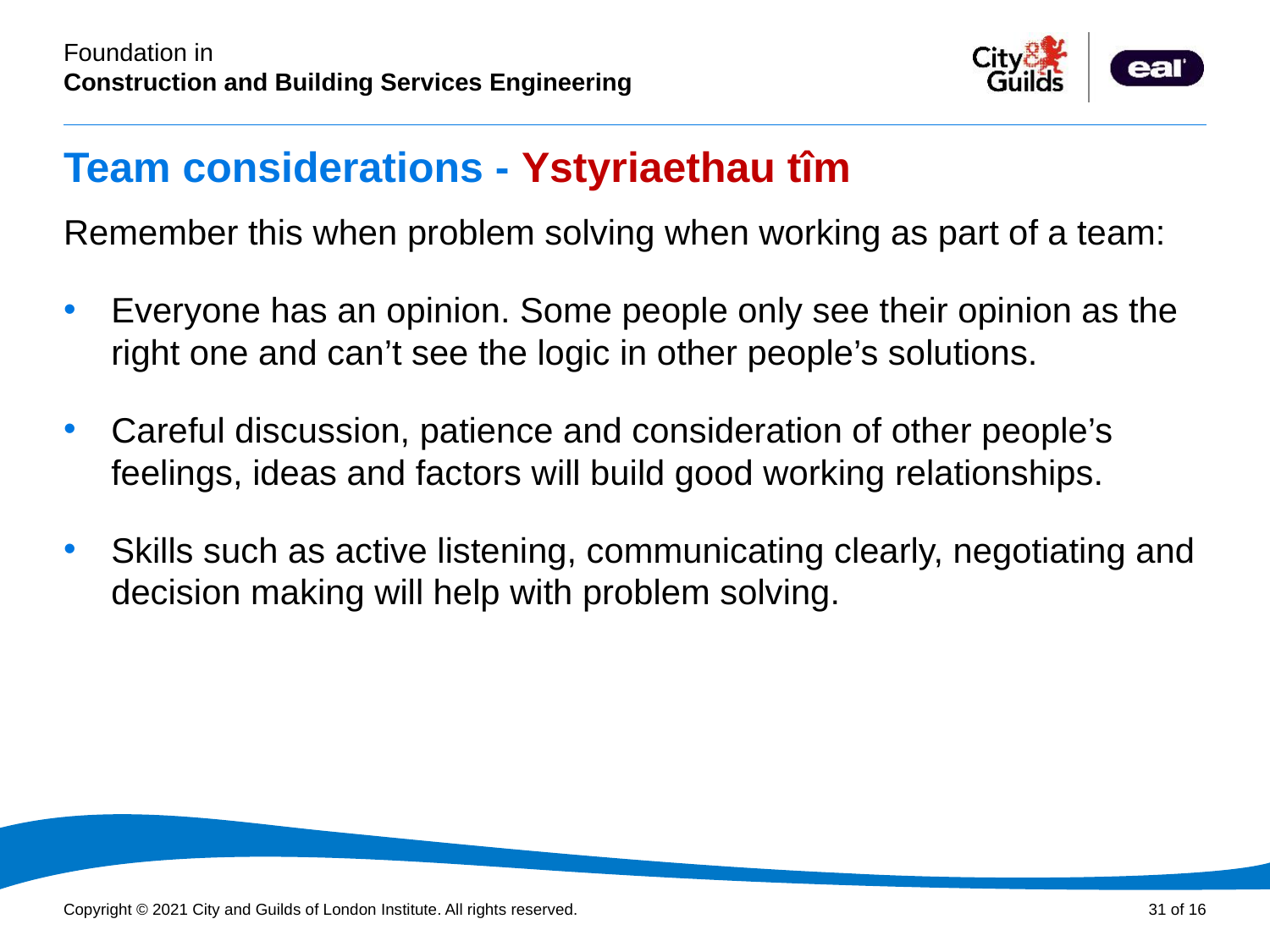

# Team considerations - Ystyriaethau tîm
Remember this when problem solving when working as part of a team:
Everyone has an opinion. Some people only see their opinion as the right one and can’t see the logic in other people’s solutions.
Careful discussion, patience and consideration of other people’s feelings, ideas and factors will build good working relationships.
Skills such as active listening, communicating clearly, negotiating and decision making will help with problem solving.